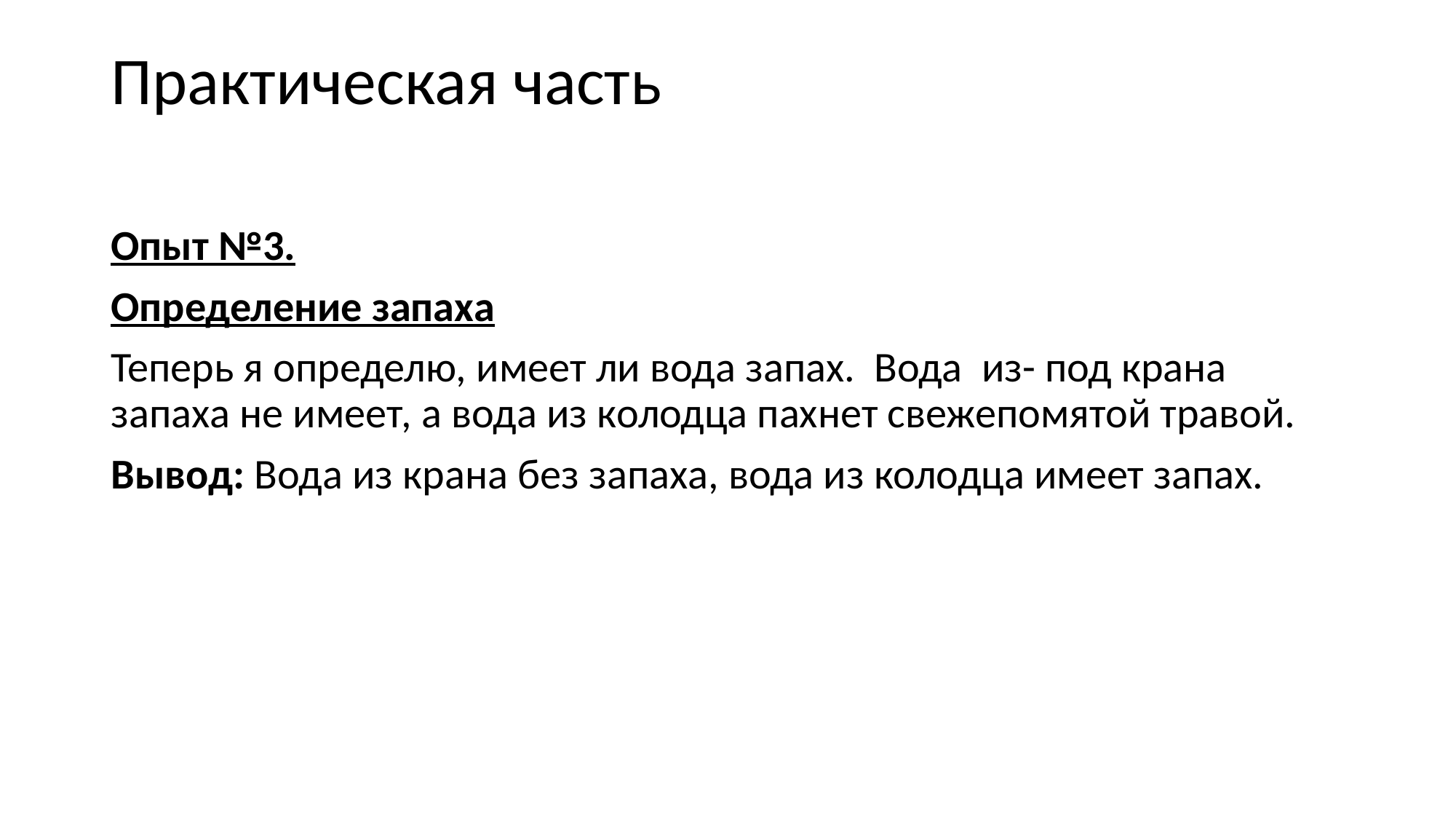

# Практическая часть
Опыт №3.
Определение запаха
Теперь я определю, имеет ли вода запах.  Вода  из- под крана запаха не имеет, а вода из колодца пахнет свежепомятой травой.
Вывод: Вода из крана без запаха, вода из колодца имеет запах.